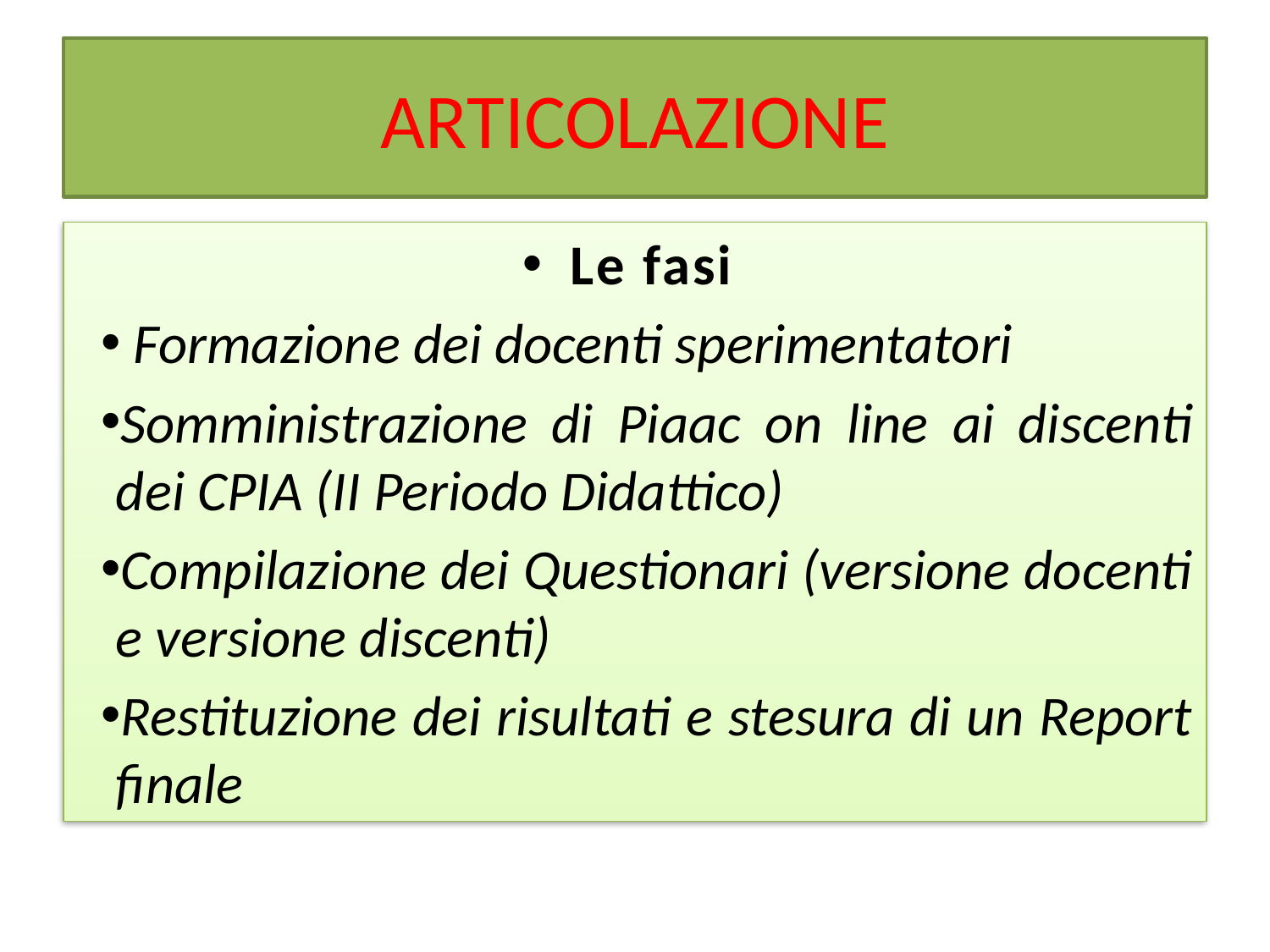

# ARTICOLAZIONE
Le fasi
 Formazione dei docenti sperimentatori
Somministrazione di Piaac on line ai discenti dei CPIA (II Periodo Didattico)
Compilazione dei Questionari (versione docenti e versione discenti)
Restituzione dei risultati e stesura di un Report finale